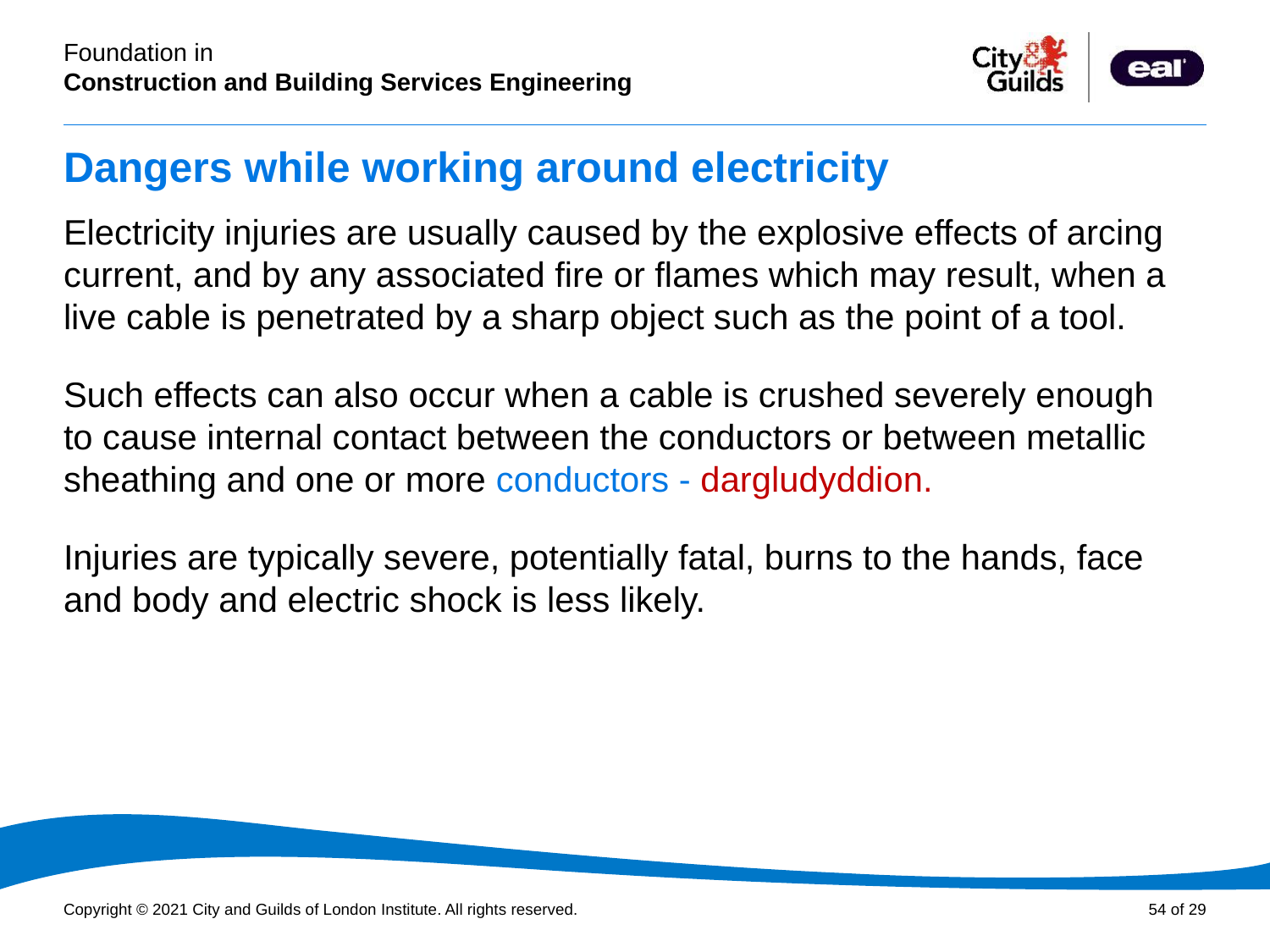

# Dangers while working around electricity
Electricity injuries are usually caused by the explosive effects of arcing current, and by any associated fire or flames which may result, when a live cable is penetrated by a sharp object such as the point of a tool.
Such effects can also occur when a cable is crushed severely enough to cause internal contact between the conductors or between metallic sheathing and one or more conductors - dargludyddion.
Injuries are typically severe, potentially fatal, burns to the hands, face and body and electric shock is less likely.